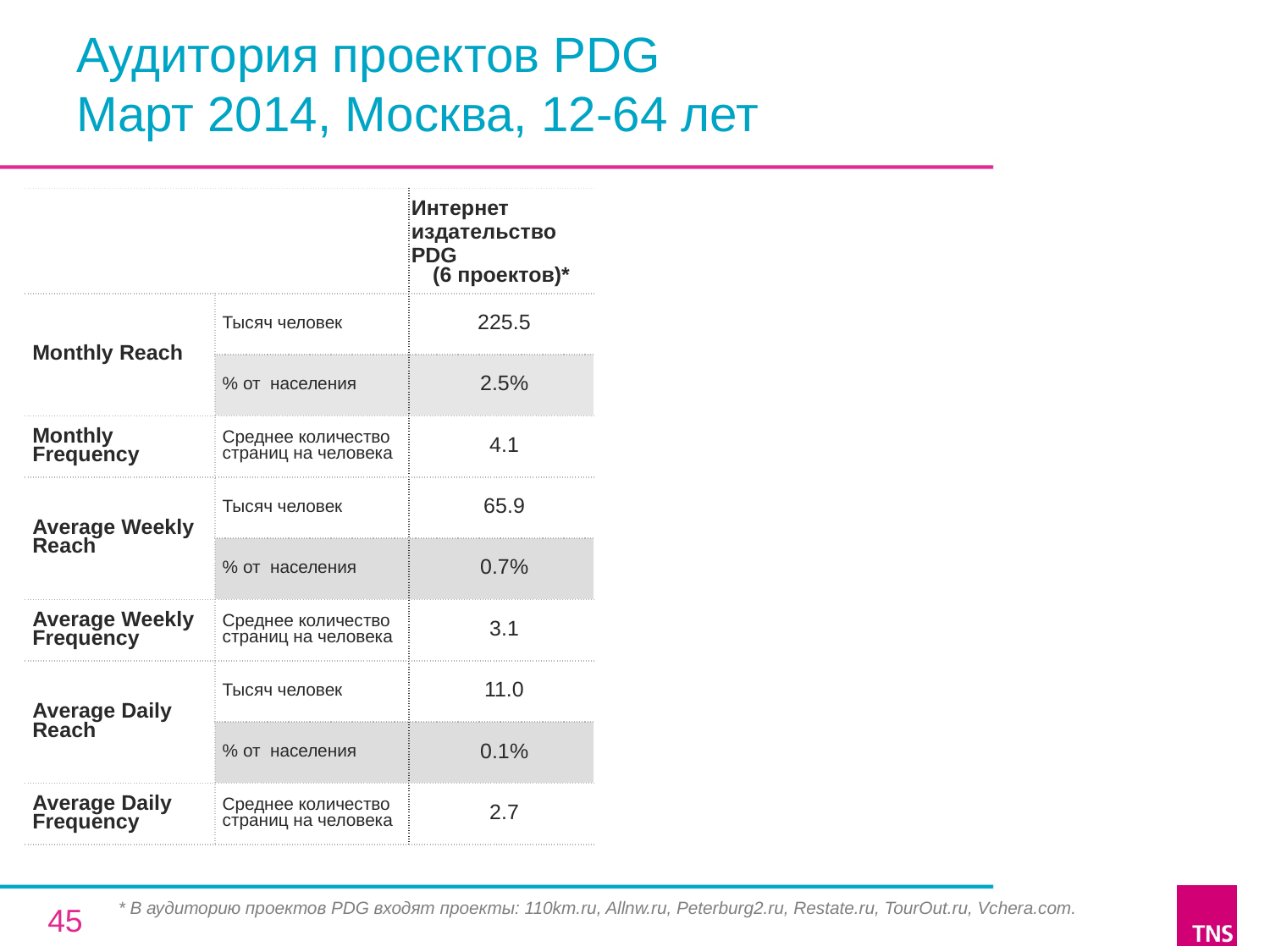

# Аудитория проектов PDG Март 2014, Москва, 12-64 лет
|  |  | Интернет издательство PDG (6 проектов)\* |
| --- | --- | --- |
| Monthly Reach | Тысяч человек | 225.5 |
|  | % от населения | 2.5% |
| Monthly Frequency | Среднее количество страниц на человека | 4.1 |
| Average Weekly Reach | Тысяч человек | 65.9 |
|  | % от населения | 0.7% |
| Average Weekly Frequency | Среднее количество страниц на человека | 3.1 |
| Average Daily Reach | Тысяч человек | 11.0 |
|  | % от населения | 0.1% |
| Average Daily Frequency | Среднее количество страниц на человека | 2.7 |
* В аудиторию проектов PDG входят проекты: 110km.ru, Allnw.ru, Peterburg2.ru, Restate.ru, TourOut.ru, Vchera.com.
45